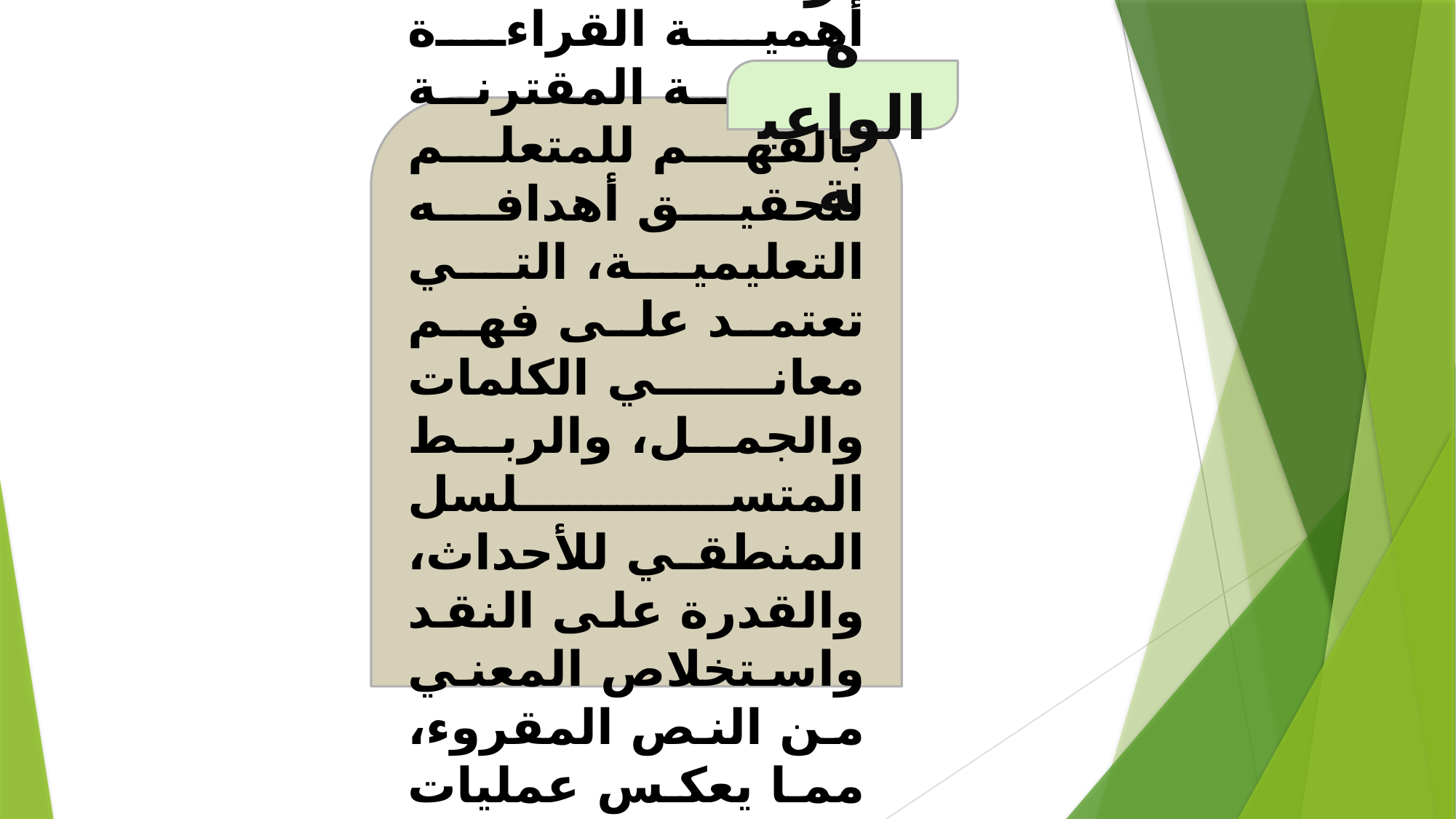

القراءة الواعية

ويشير موسي (2011: 8) إلى أهمية القراءة الواعية المقترنة بالفهم للمتعلم لتحقيق أهدافه التعليمية، التي تعتمد على فهم معاني الكلمات والجمل، والربط المتسلسل المنطقي للأحداث، والقدرة على النقد واستخلاص المعني من النص المقروء، مما يعكس عمليات تفكير معقدة ونشطة